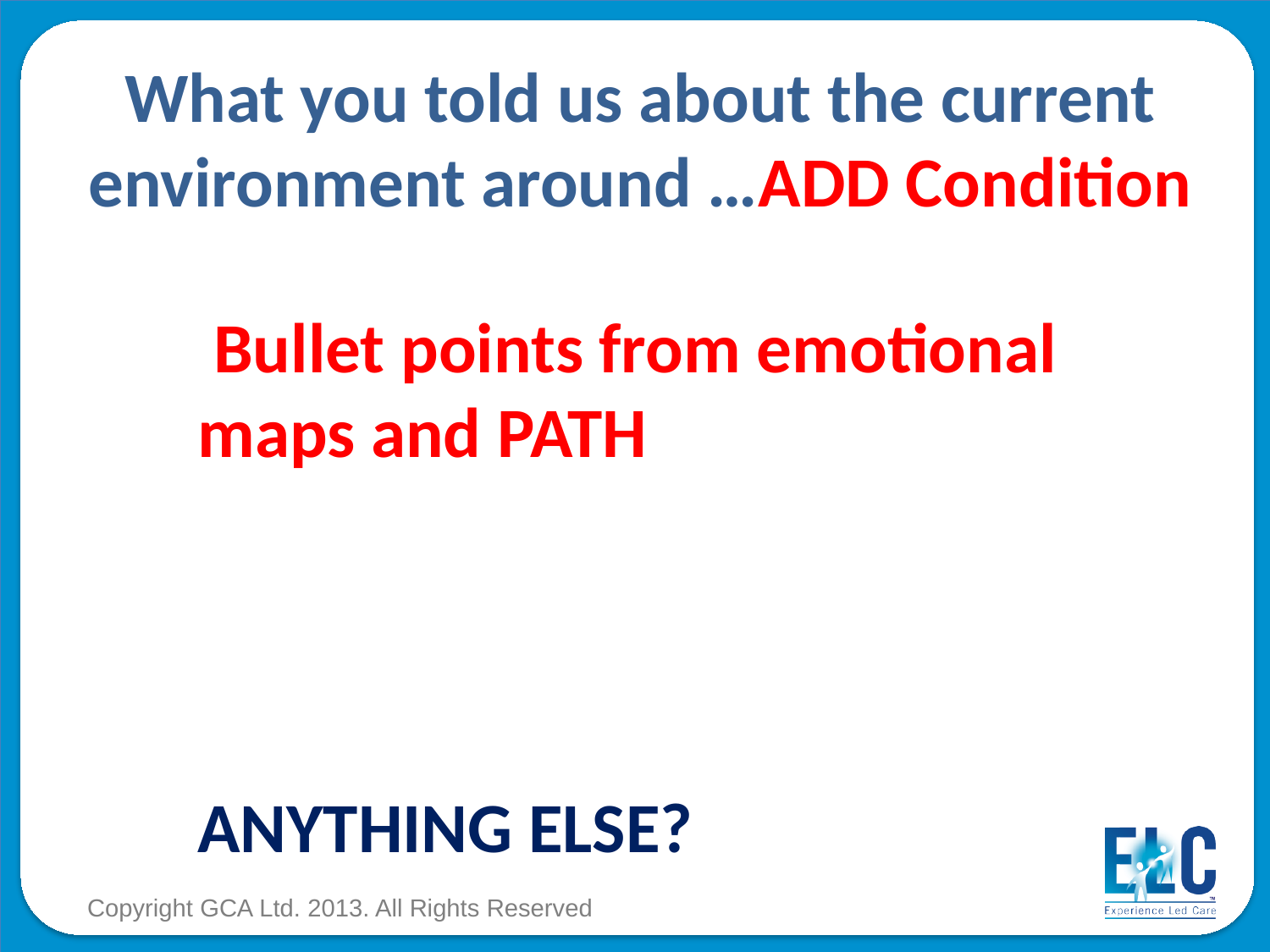

# What you told us about the current environment around …ADD Condition
 Bullet points from emotional maps and PATH

ANYTHING ELSE?
Copyright GCA Ltd. 2013. All Rights Reserved